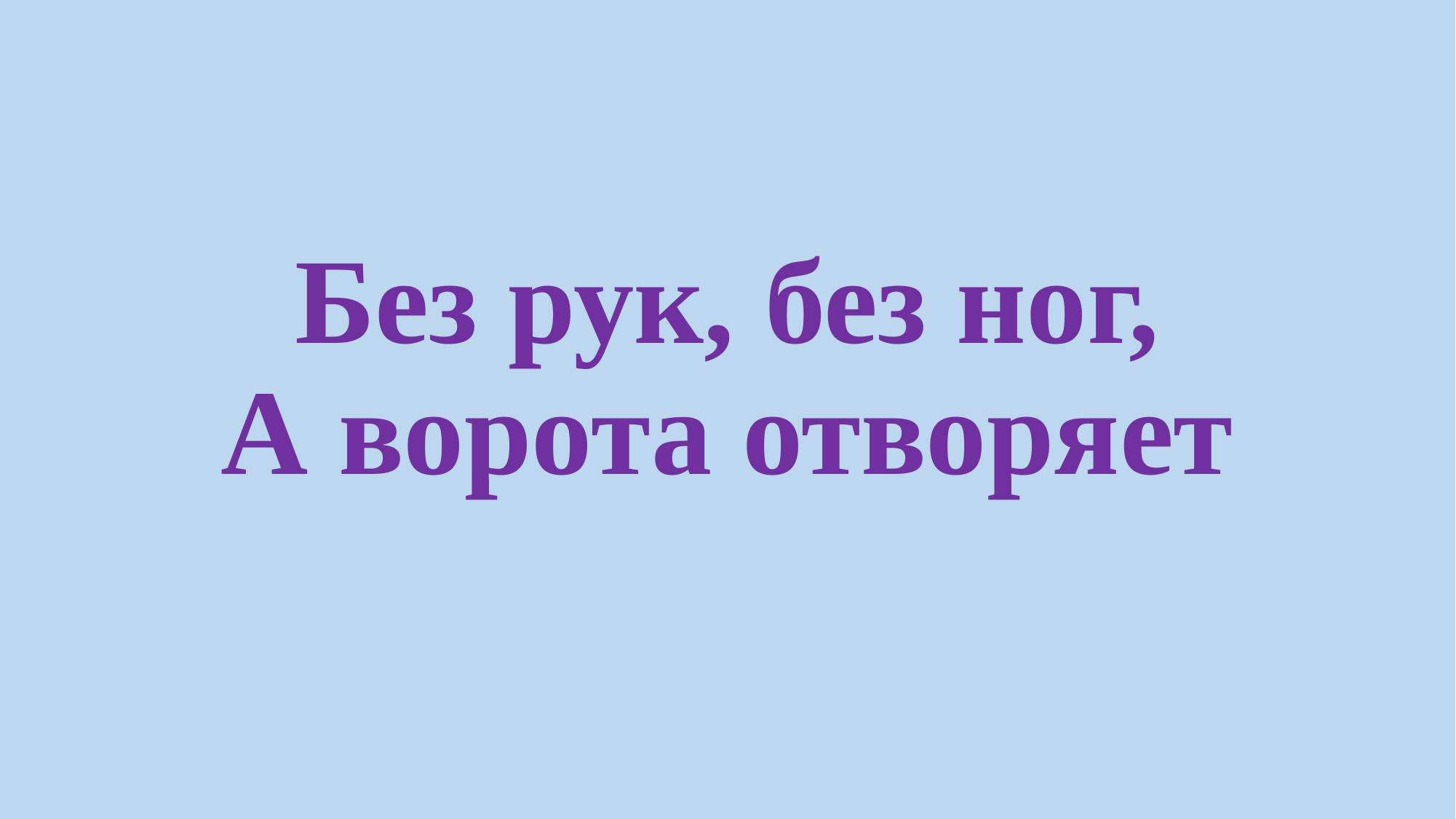

# Без рук, без ног, А ворота отворяет